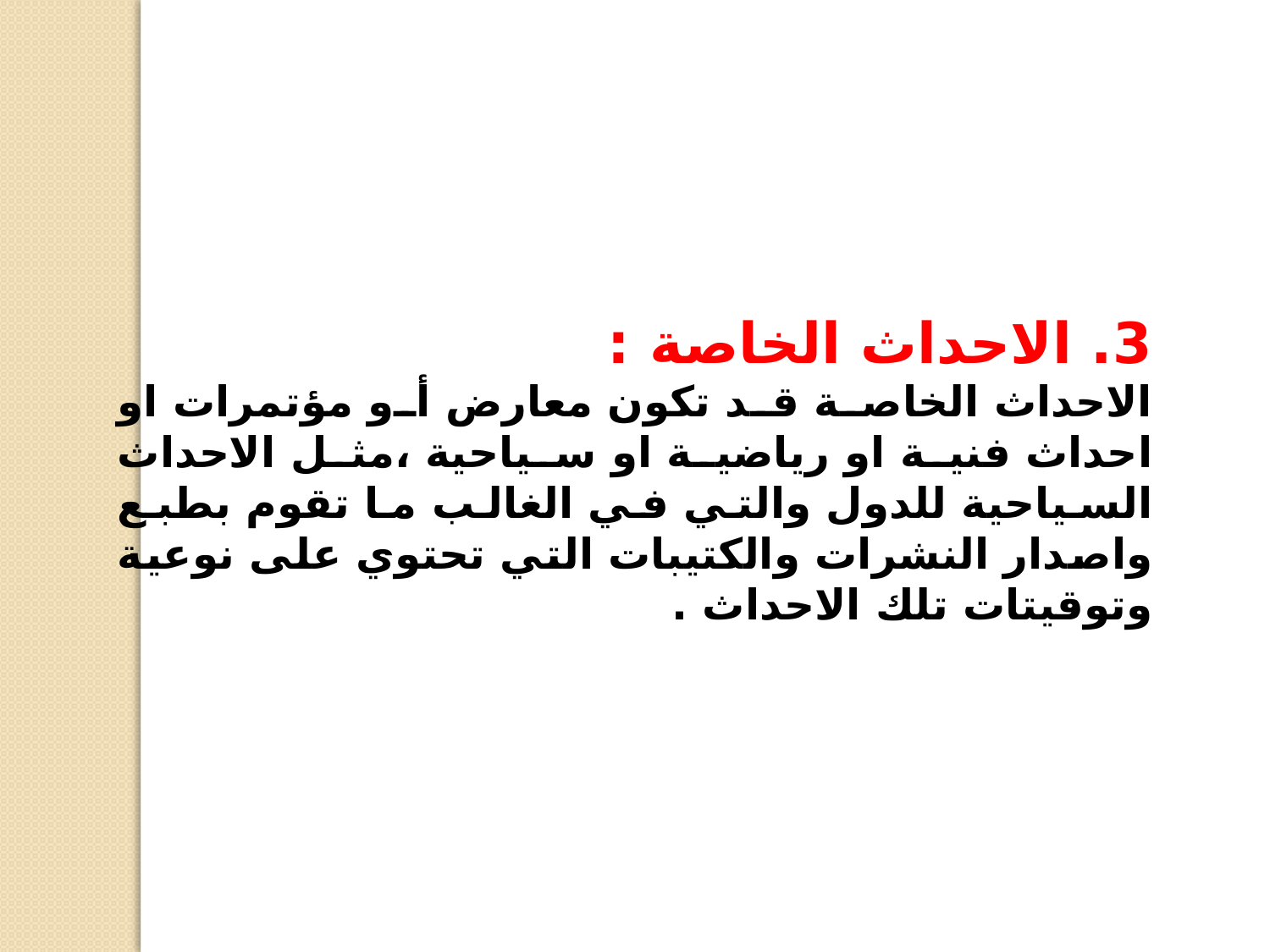

3. الاحداث الخاصة :
الاحداث الخاصة قد تكون معارض أو مؤتمرات او احداث فنية او رياضية او سياحية ،مثل الاحداث السياحية للدول والتي في الغالب ما تقوم بطبع واصدار النشرات والكتيبات التي تحتوي على نوعية وتوقيتات تلك الاحداث .